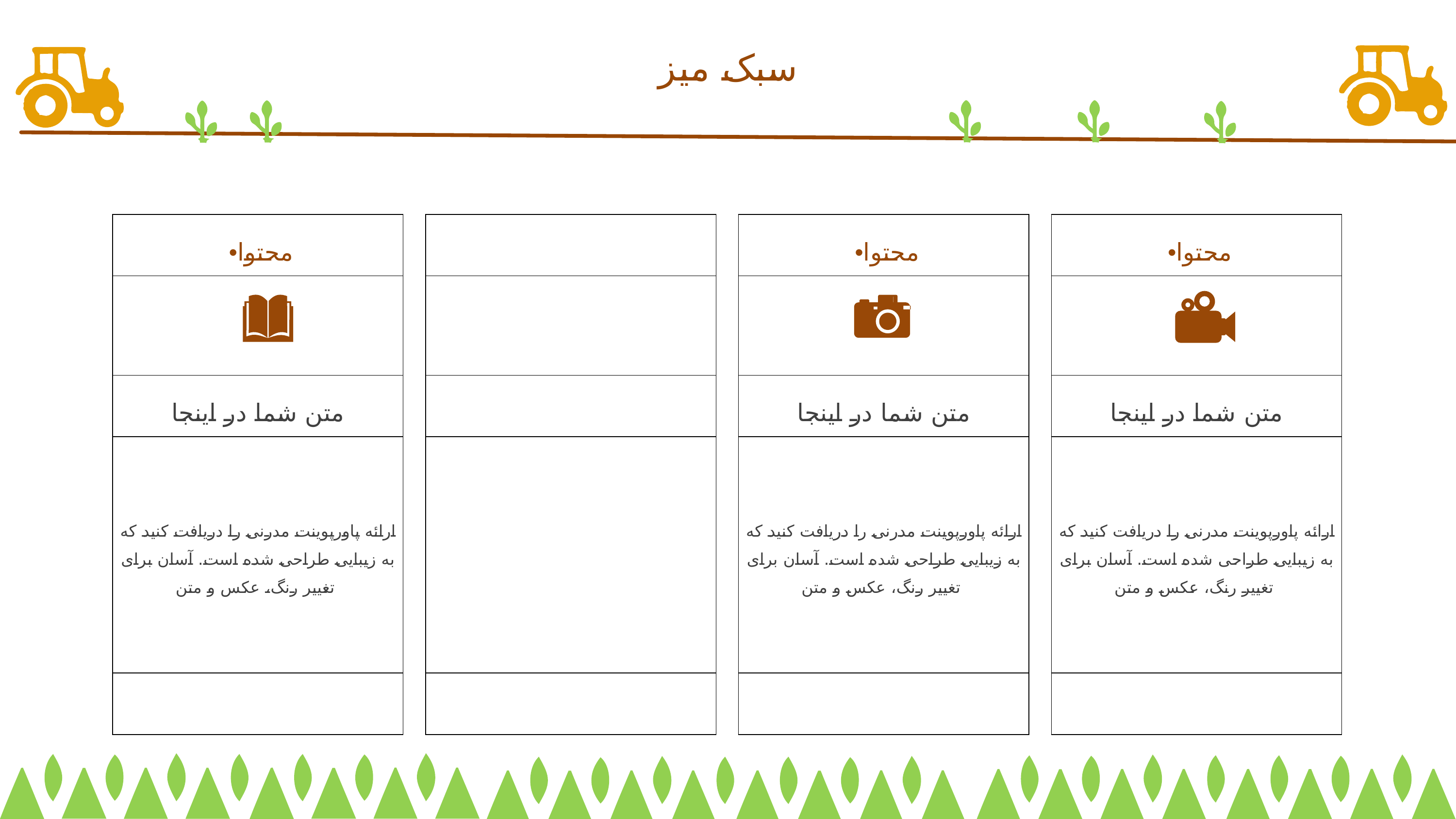

سبک میز

| محتوا |
| --- |
|  |
| متن شما در اینجا |
| ارائه پاورپوینت مدرنی را دریافت کنید که به زیبایی طراحی شده است. آسان برای تغییر رنگ، عکس و متن |
| Your Text Here |
| Content |
| --- |
|  |
| Your Text Here |
| Get a modern PowerPoint Presentation that is beautifully designed. Easy to change colors, photos and Text |
| Your Text Here |
| محتوا |
| --- |
|  |
| متن شما در اینجا |
| ارائه پاورپوینت مدرنی را دریافت کنید که به زیبایی طراحی شده است. آسان برای تغییر رنگ، عکس و متن |
| Your Text Here |
| محتوا |
| --- |
|  |
| متن شما در اینجا |
| ارائه پاورپوینت مدرنی را دریافت کنید که به زیبایی طراحی شده است. آسان برای تغییر رنگ، عکس و متن |
| Your Text Here |